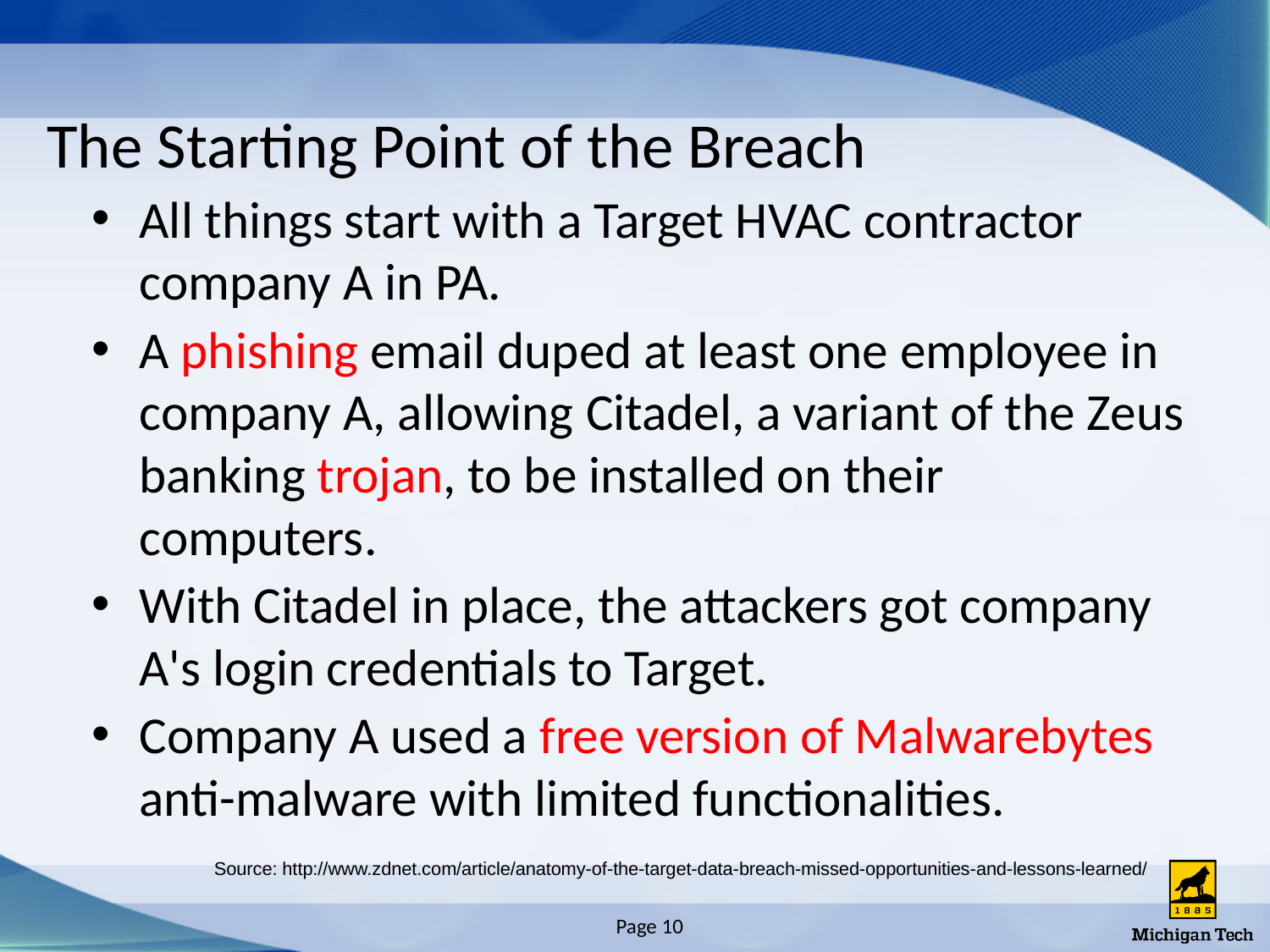

# The Starting Point of the Breach
All things start with a Target HVAC contractor company A in PA.
A phishing email duped at least one employee in company A, allowing Citadel, a variant of the Zeus banking trojan, to be installed on their computers.
With Citadel in place, the attackers got company A's login credentials to Target.
Company A used a free version of Malwarebytes anti-malware with limited functionalities.
Source: http://www.zdnet.com/article/anatomy-of-the-target-data-breach-missed-opportunities-and-lessons-learned/